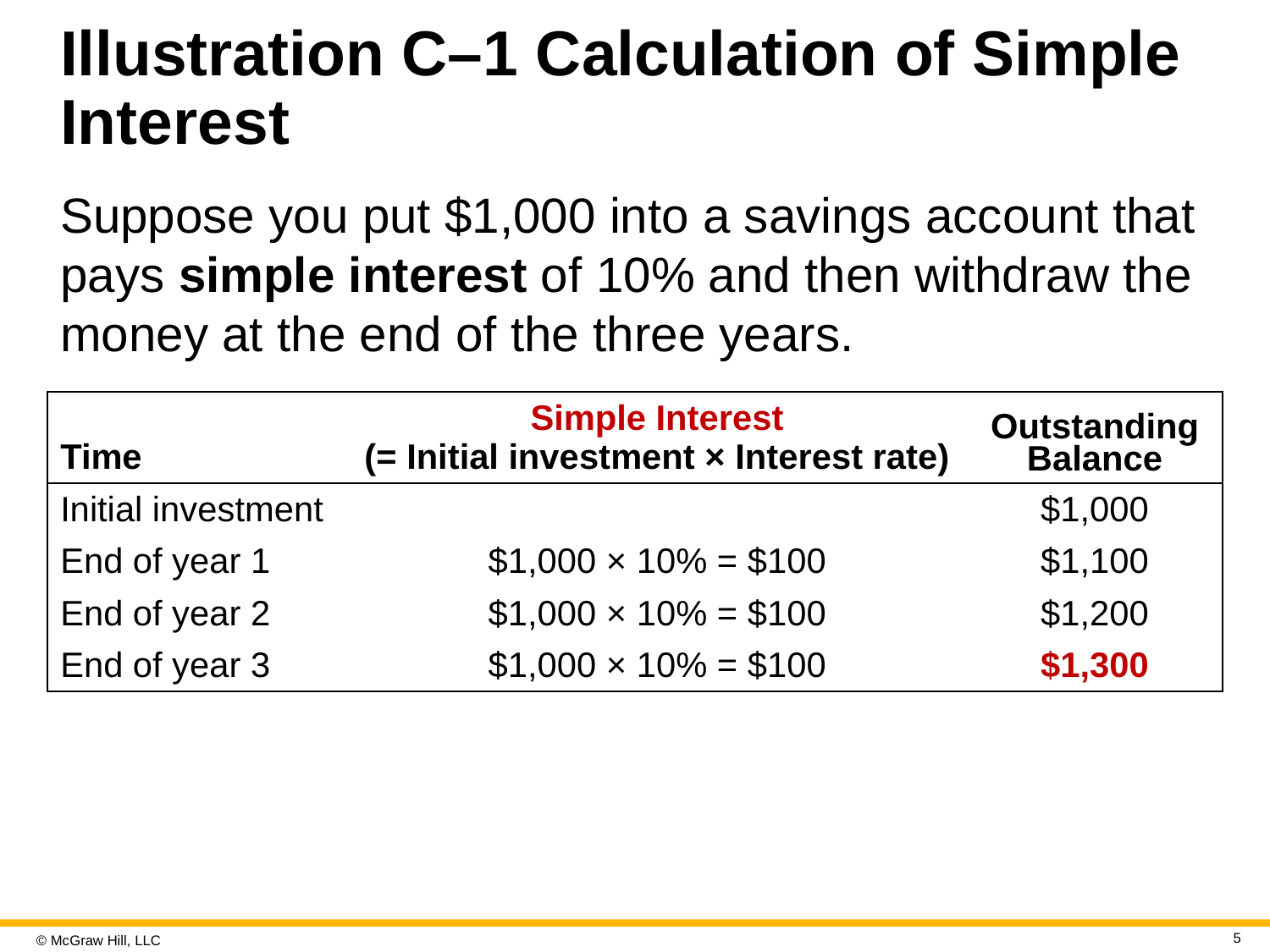

# Illustration C–1 Calculation of Simple Interest
Suppose you put $1,000 into a savings account that pays simple interest of 10% and then withdraw the money at the end of the three years.
| Time | Simple Interest (= Initial investment × Interest rate) | Outstanding Balance |
| --- | --- | --- |
| Initial investment |  | $1,000 |
| End of year 1 | $1,000 × 10% = $100 | $1,100 |
| End of year 2 | $1,000 × 10% = $100 | $1,200 |
| End of year 3 | $1,000 × 10% = $100 | $1,300 |
5